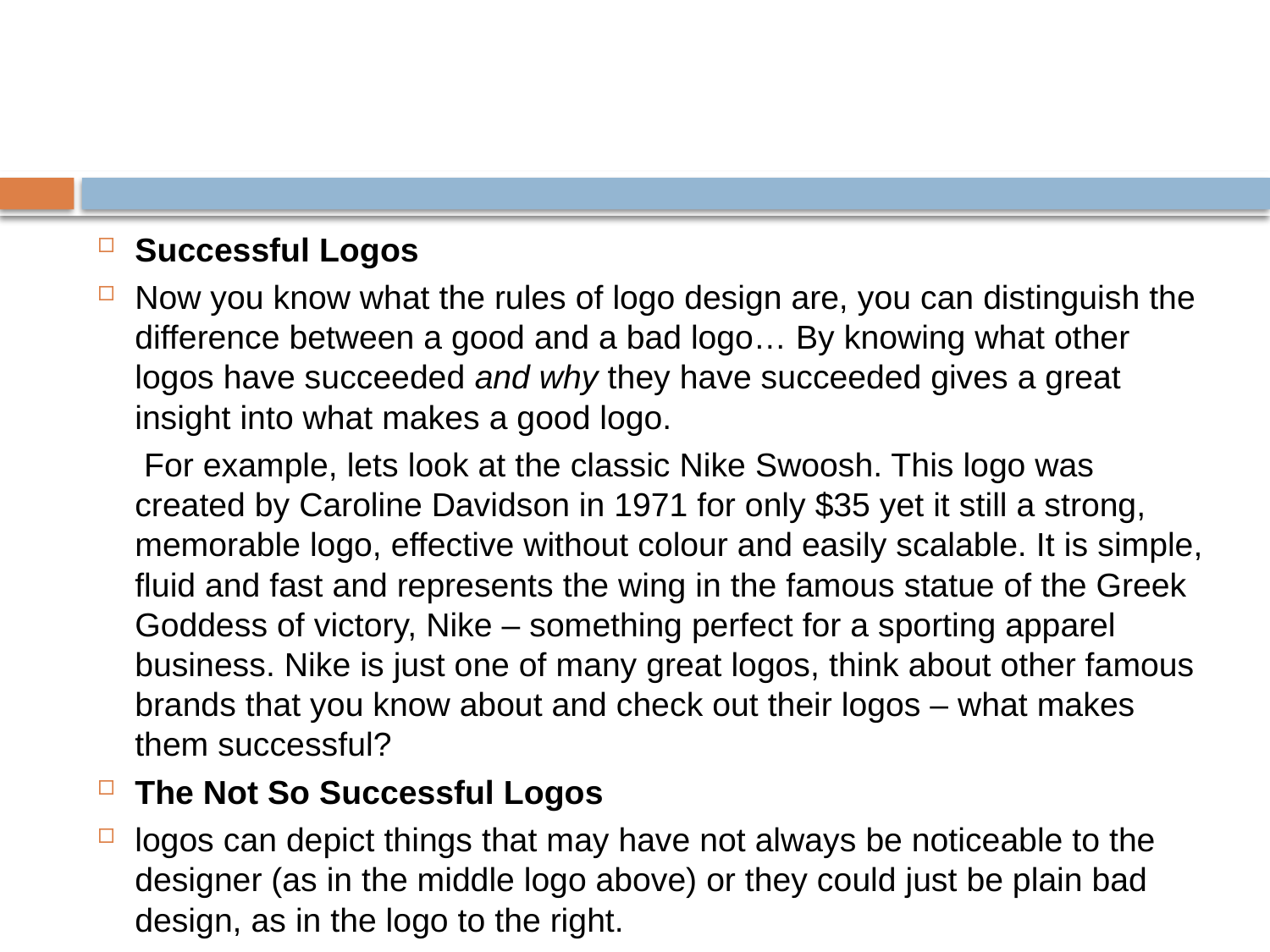

#
Successful Logos
Now you know what the rules of logo design are, you can distinguish the difference between a good and a bad logo… By knowing what other logos have succeeded and why they have succeeded gives a great insight into what makes a good logo.
     For example, lets look at the classic Nike Swoosh. This logo was created by Caroline Davidson in 1971 for only $35 yet it still a strong, memorable logo, effective without colour and easily scalable. It is simple, fluid and fast and represents the wing in the famous statue of the Greek Goddess of victory, Nike – something perfect for a sporting apparel business. Nike is just one of many great logos, think about other famous brands that you know about and check out their logos – what makes them successful?
The Not So Successful Logos
logos can depict things that may have not always be noticeable to the designer (as in the middle logo above) or they could just be plain bad design, as in the logo to the right.